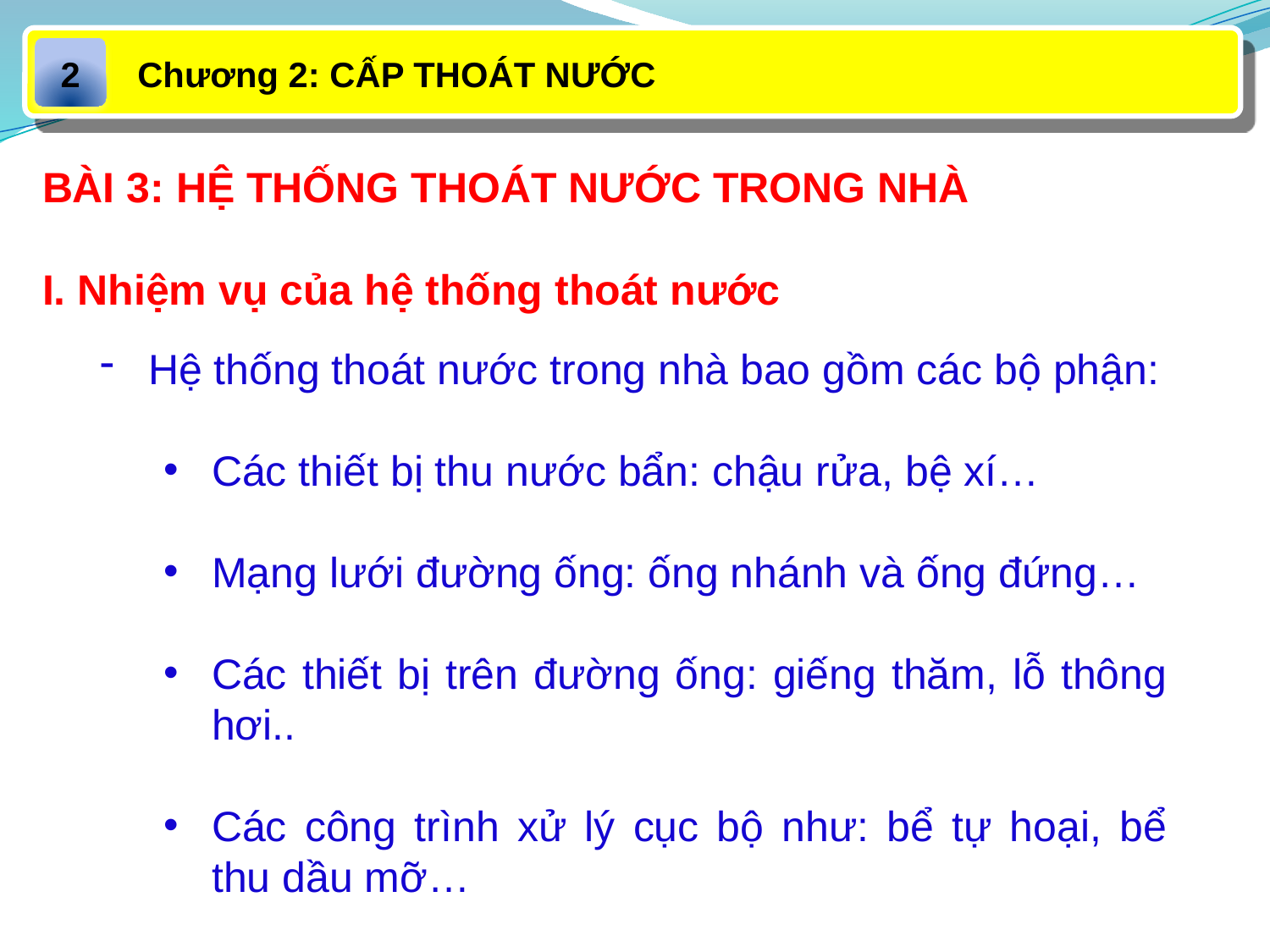

Chương 2: CẤP THOÁT NƯỚC
2

BÀI 3: HỆ THỐNG THOÁT NƯỚC TRONG NHÀ

I. Nhiệm vụ của hệ thống thoát nước

Hệ thống thoát nước trong nhà bao gồm các bộ phận:

Các thiết bị thu nước bẩn: chậu rửa, bệ xí…

Mạng lưới đường ống: ống nhánh và ống đứng…

Các thiết bị trên đường ống: giếng thăm, lỗ thông hơi..

Các công trình xử lý cục bộ như: bể tự hoại, bể thu dầu mỡ…